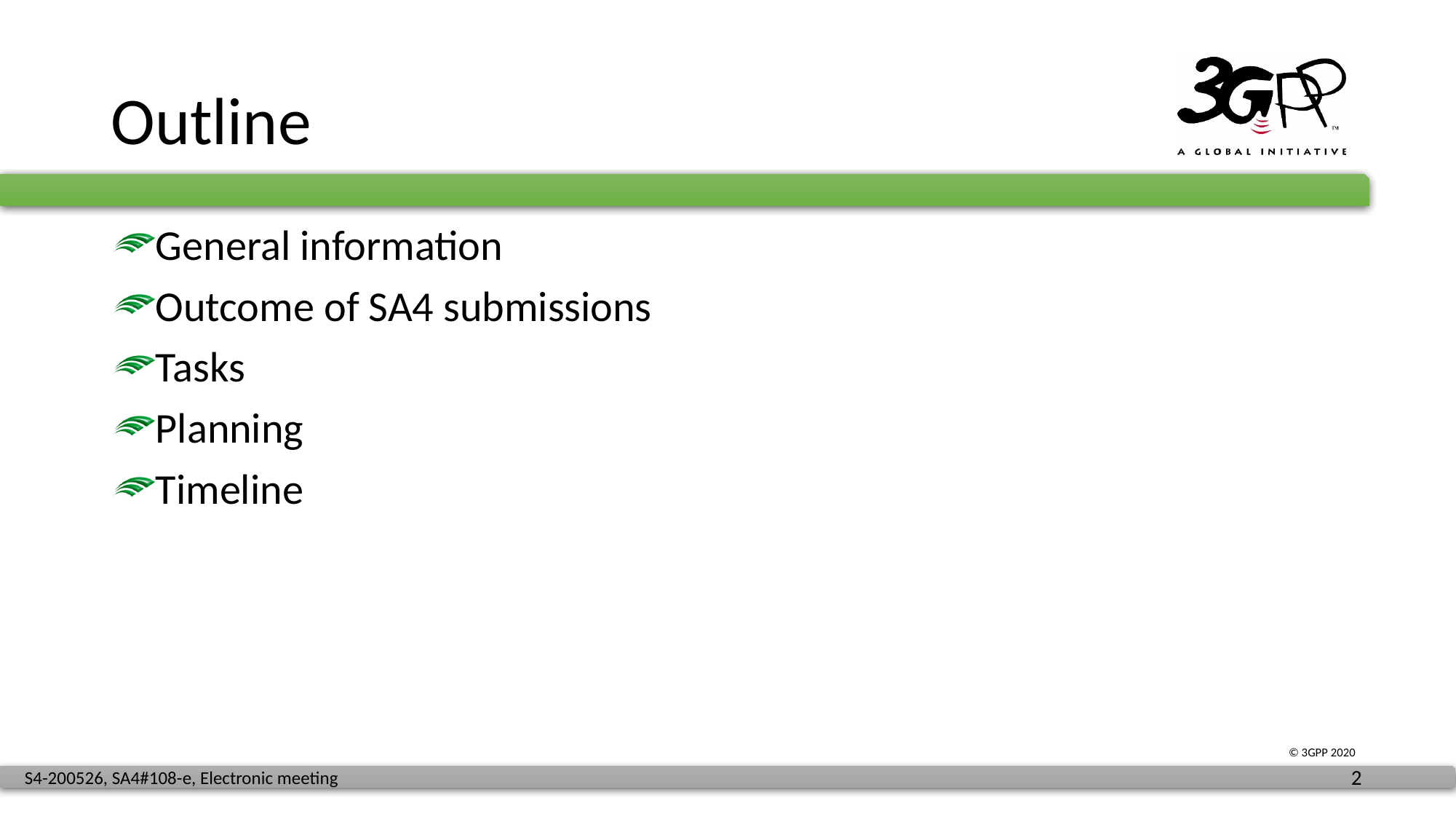

# Outline
General information
Outcome of SA4 submissions
Tasks
Planning
Timeline